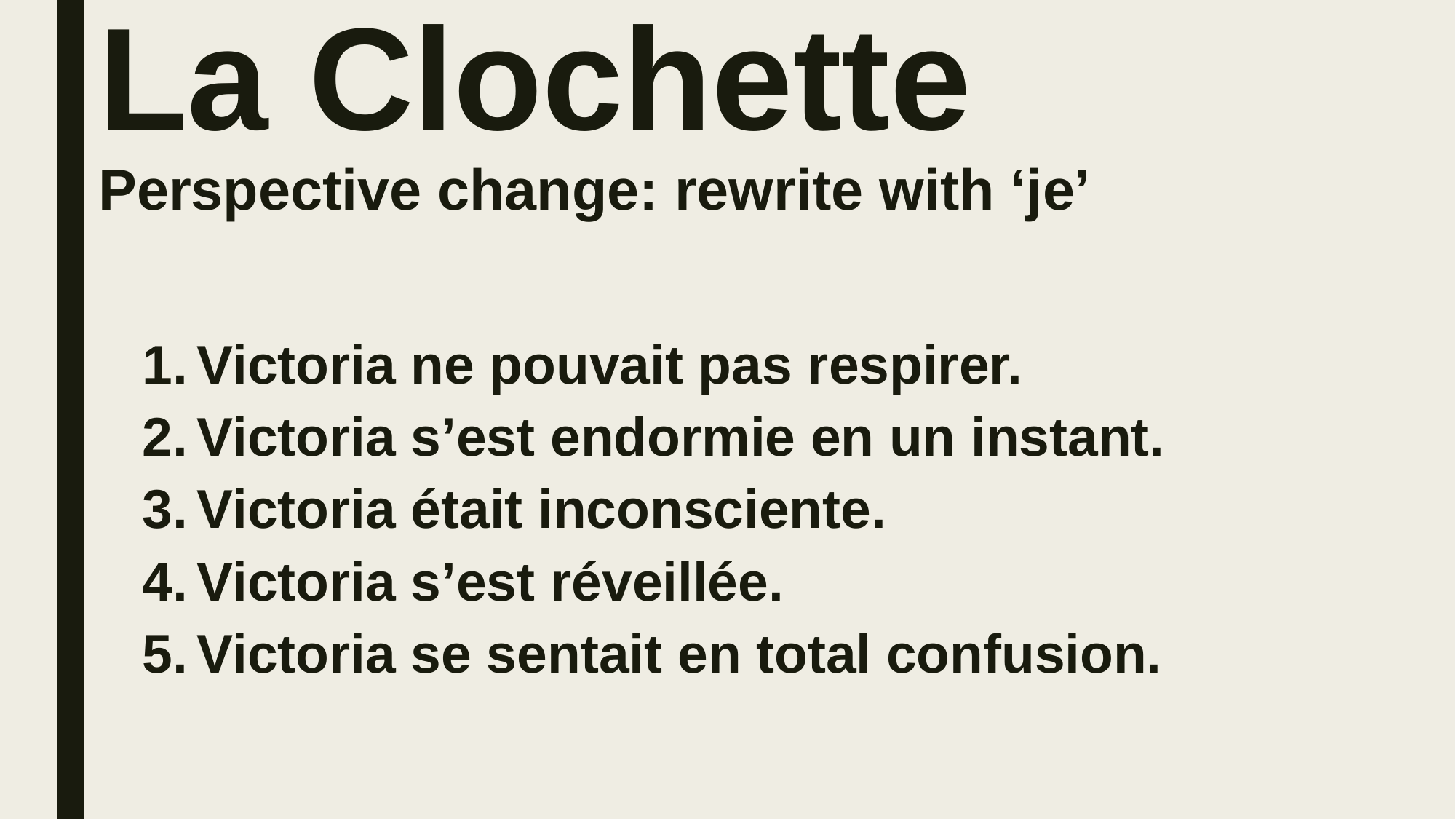

# La Clochette Perspective change: rewrite with ‘je’
Victoria ne pouvait pas respirer.
Victoria s’est endormie en un instant.
Victoria était inconsciente.
Victoria s’est réveillée.
Victoria se sentait en total confusion.